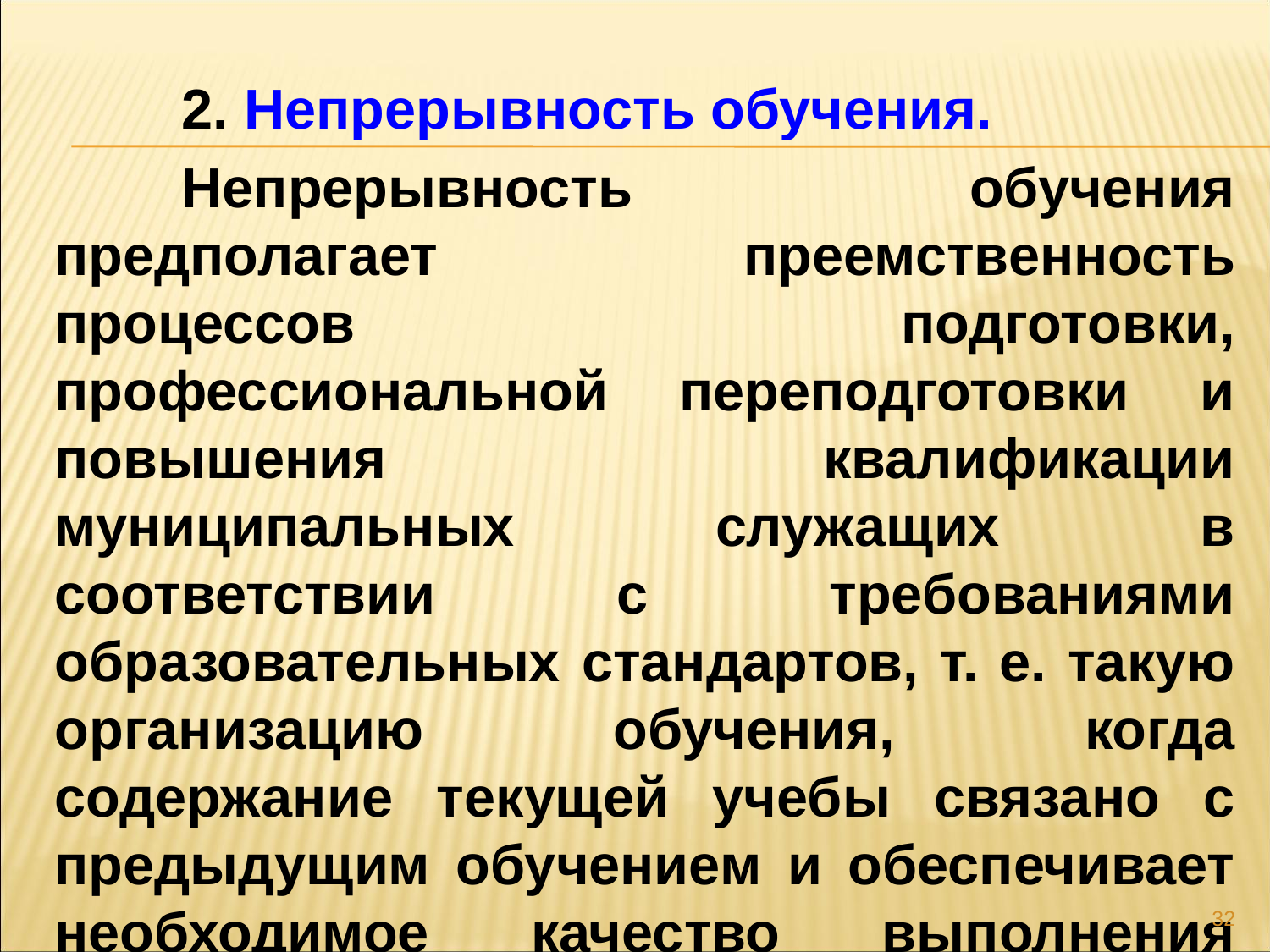

2. Непрерывность обучения.
	Непрерывность обучения предполагает преемственность процессов подготовки, профессиональной переподготовки и повышения квалификации муниципальных служащих в соответствии с требованиями образовательных стандартов, т. е. такую организацию обучения, когда содержание текущей учебы связано с предыдущим обучением и обеспечивает необходимое качество выполнения должностных обязанностей.

32